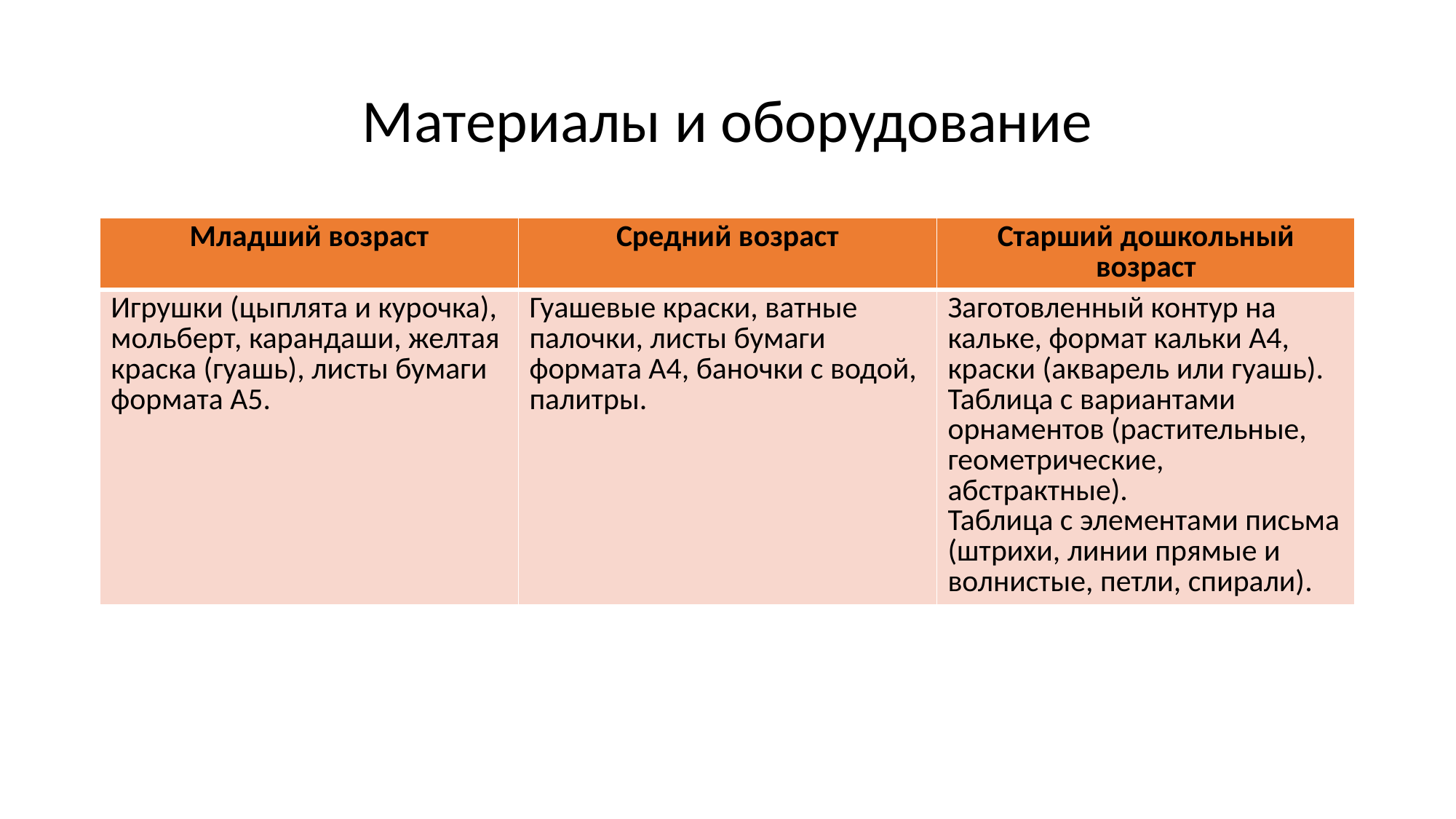

# Материалы и оборудование
| Младший возраст | Средний возраст | Старший дошкольный возраст |
| --- | --- | --- |
| Игрушки (цыплята и курочка), мольберт, карандаши, желтая краска (гуашь), листы бумаги формата А5. | Гуашевые краски, ватные палочки, листы бумаги формата А4, баночки с водой, палитры. | Заготовленный контур на кальке, формат кальки А4, краски (акварель или гуашь). Таблица с вариантами орнаментов (растительные, геометрические, абстрактные). Таблица с элементами письма (штрихи, линии прямые и волнистые, петли, спирали). |